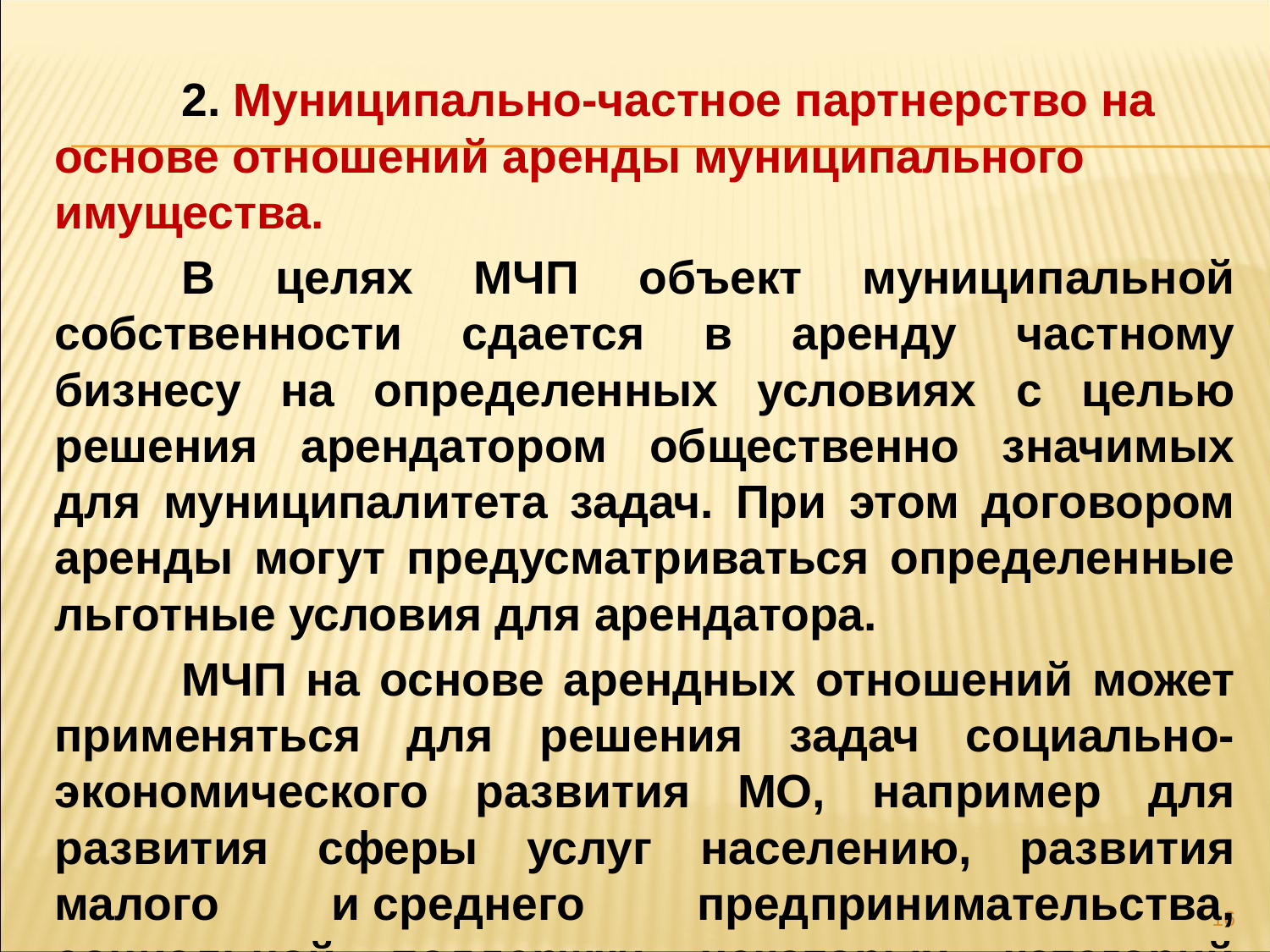

2. Муниципально-частное партнерство на основе отношений аренды муниципального имущества.
	В целях МЧП объект муниципальной собственности сдается в аренду частному бизнесу на определенных условиях с целью решения арендатором общественно значимых для муниципалитета задач. При этом договором аренды могут предусматриваться определенные льготные условия для арендатора.
	МЧП на основе арендных отношений может применяться для решения задач социально-экономического развития МО, например для развития сферы услуг населению, развития малого и среднего предпринимательства, социальной поддержки некоторых категорий граждан, создания рабочих мест и т. д.
16